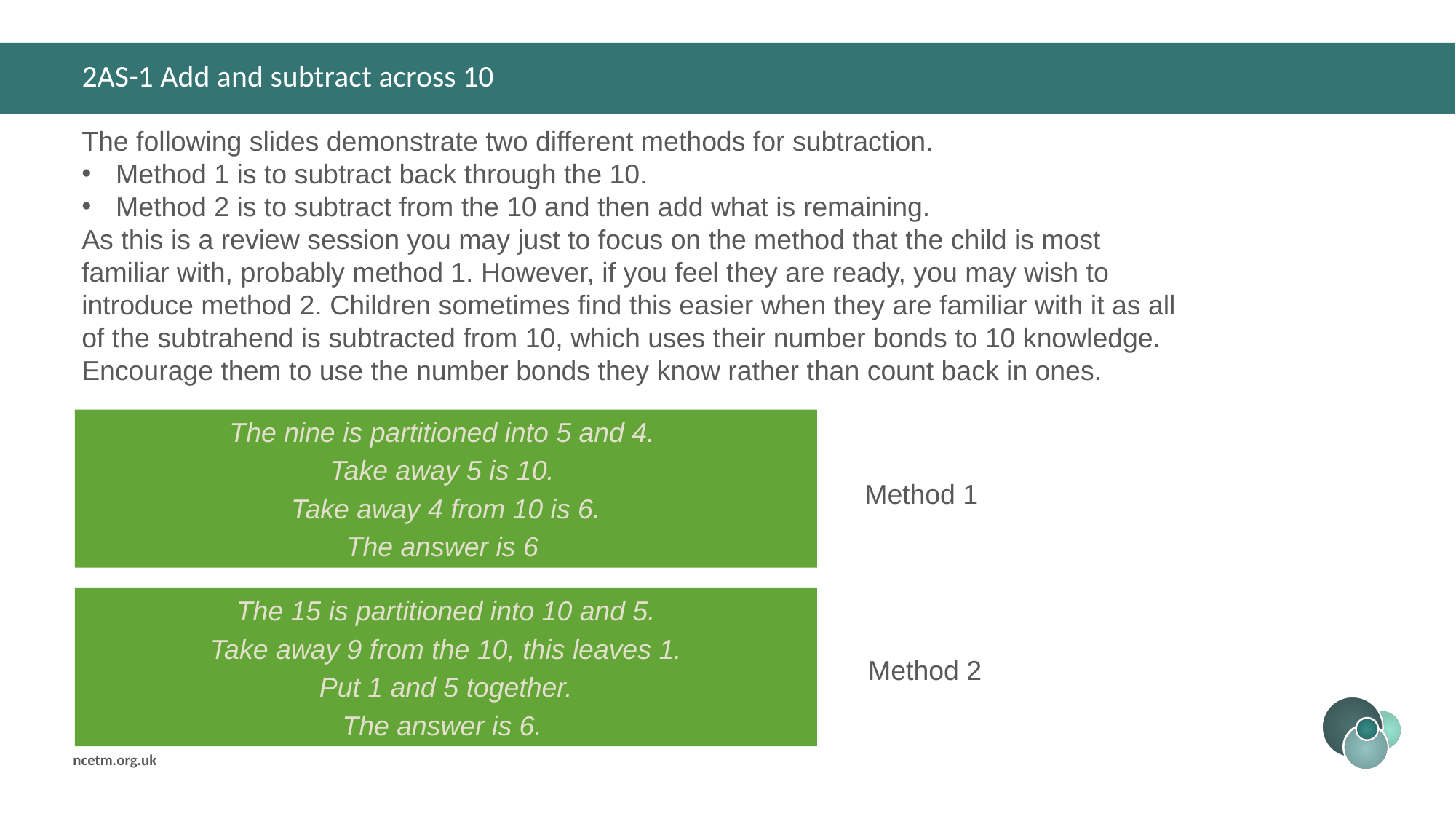

# 2AS-1 Add and subtract across 10
The following slides demonstrate two different methods for subtraction.
Method 1 is to subtract back through the 10.
Method 2 is to subtract from the 10 and then add what is remaining.
As this is a review session you may just to focus on the method that the child is most familiar with, probably method 1. However, if you feel they are ready, you may wish to introduce method 2. Children sometimes find this easier when they are familiar with it as all of the subtrahend is subtracted from 10, which uses their number bonds to 10 knowledge. Encourage them to use the number bonds they know rather than count back in ones.
The nine is partitioned into 5 and 4.
Take away 5 is 10.
Take away 4 from 10 is 6.
The answer is 6
 Method 1
The 15 is partitioned into 10 and 5.
Take away 9 from the 10, this leaves 1.
Put 1 and 5 together.
The answer is 6.
Method 2